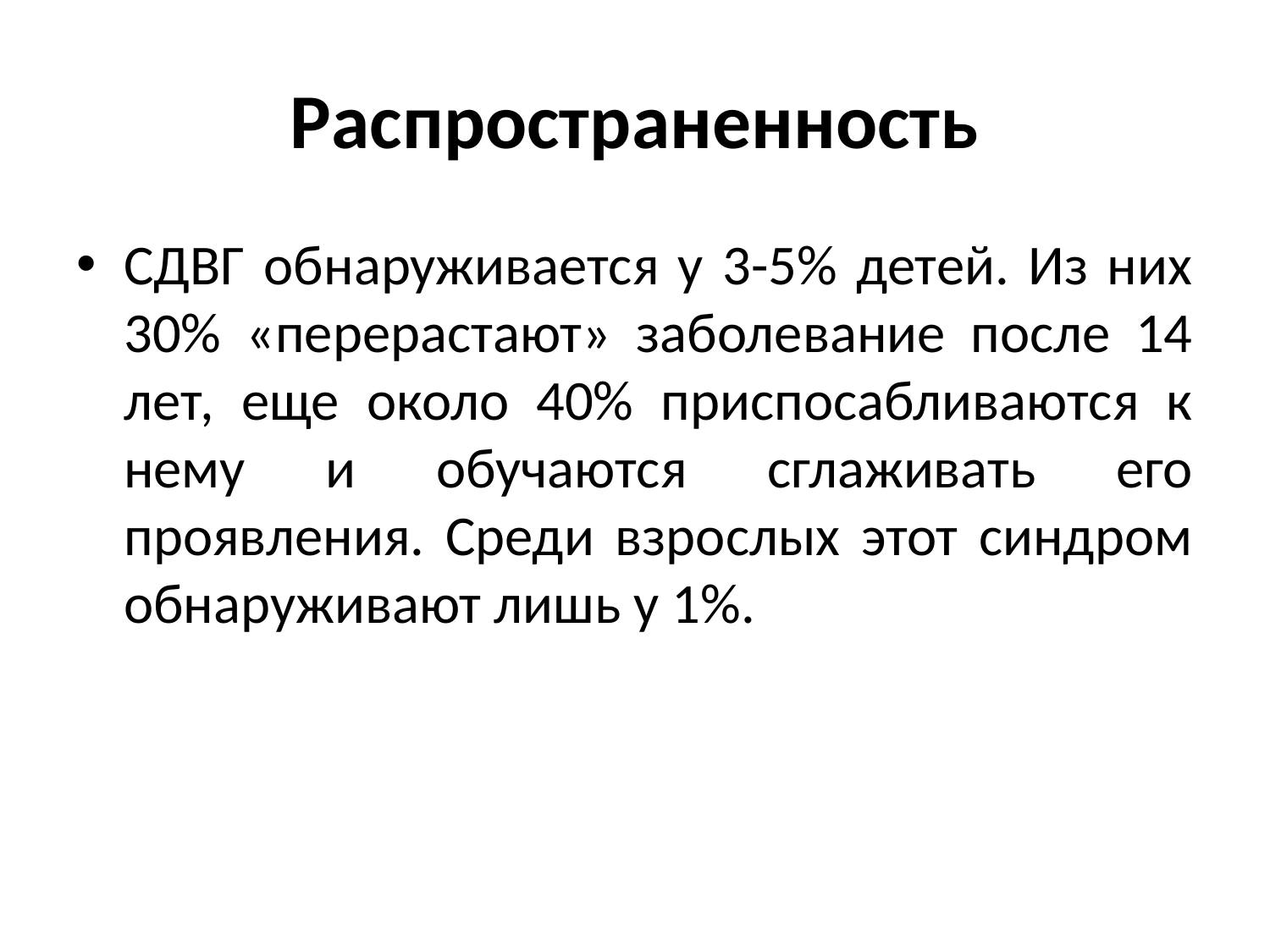

# Распространенность
СДВГ обнаруживается у 3-5% детей. Из них 30% «перерастают» заболевание после 14 лет, еще около 40% приспосабливаются к нему и обучаются сглаживать его проявления. Среди взрослых этот синдром обнаруживают лишь у 1%.